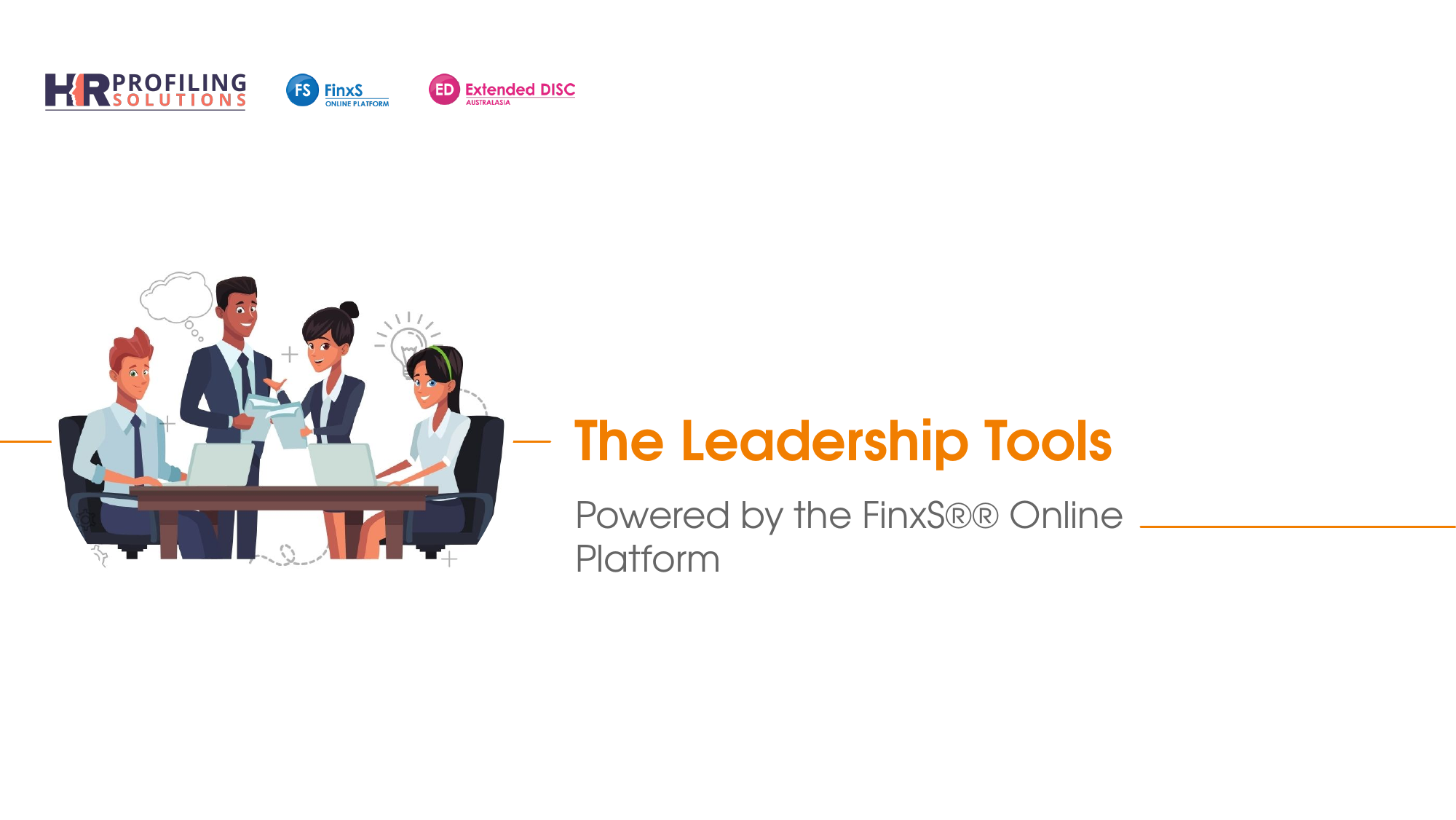

The Leadership Tools
Powered by the FinxS®® Online
Platform